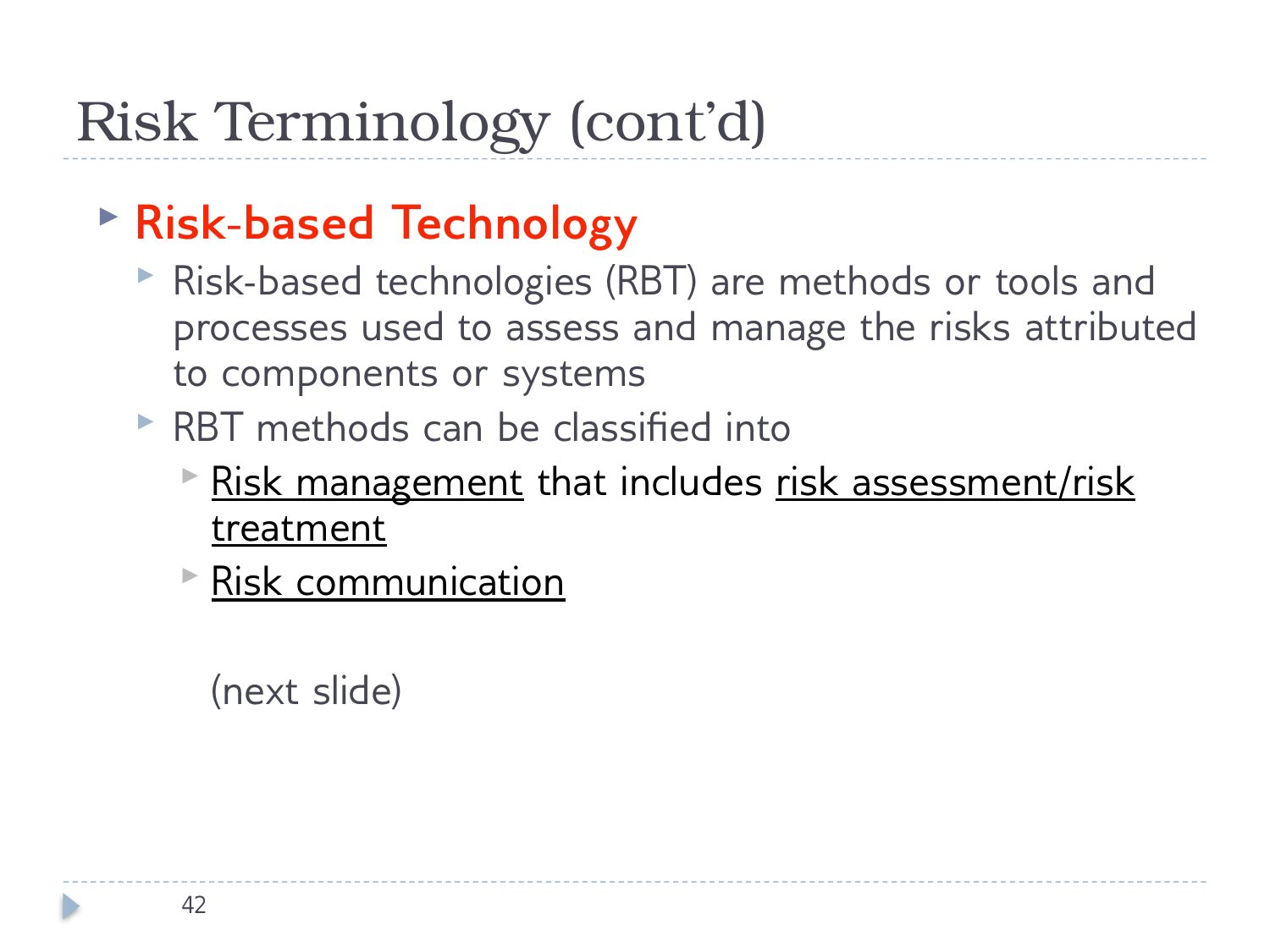

# Risk Terminology (cont’d)
Risk-based Technology
Risk-based technologies (RBT) are methods or tools and processes used to assess and manage the risks attributed to components or systems
RBT methods can be classified into
Risk management that includes risk assessment/risk treatment
Risk communication

      (next slide)
42